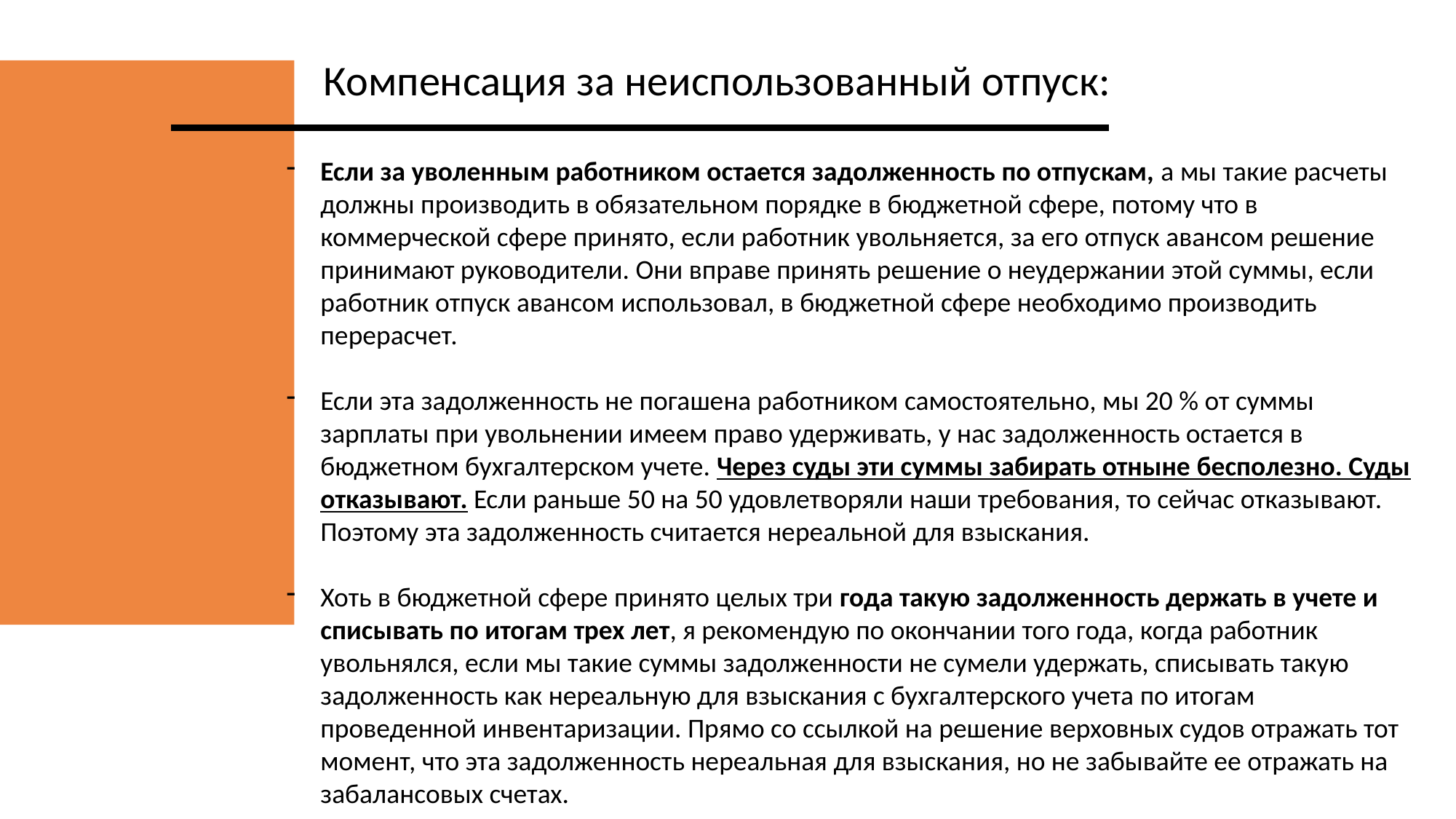

Компенсация за неиспользованный отпуск:

Если за уволенным работником остается задолженность по отпускам, а мы такие расчеты должны производить в обязательном порядке в бюджетной сфере, потому что в коммерческой сфере принято, если работник увольняется, за его отпуск авансом решение принимают руководители. Они вправе принять решение о неудержании этой суммы, если работник отпуск авансом использовал, в бюджетной сфере необходимо производить перерасчет.

Если эта задолженность не погашена работником самостоятельно, мы 20 % от суммы зарплаты при увольнении имеем право удерживать, у нас задолженность остается в бюджетном бухгалтерском учете. Через суды эти суммы забирать отныне бесполезно. Суды отказывают. Если раньше 50 на 50 удовлетворяли наши требования, то сейчас отказывают. Поэтому эта задолженность считается нереальной для взыскания.

Хоть в бюджетной сфере принято целых три года такую задолженность держать в учете и списывать по итогам трех лет, я рекомендую по окончании того года, когда работник увольнялся, если мы такие суммы задолженности не сумели удержать, списывать такую задолженность как нереальную для взыскания с бухгалтерского учета по итогам проведенной инвентаризации. Прямо со ссылкой на решение верховных судов отражать тот момент, что эта задолженность нереальная для взыскания, но не забывайте ее отражать на забалансовых счетах.